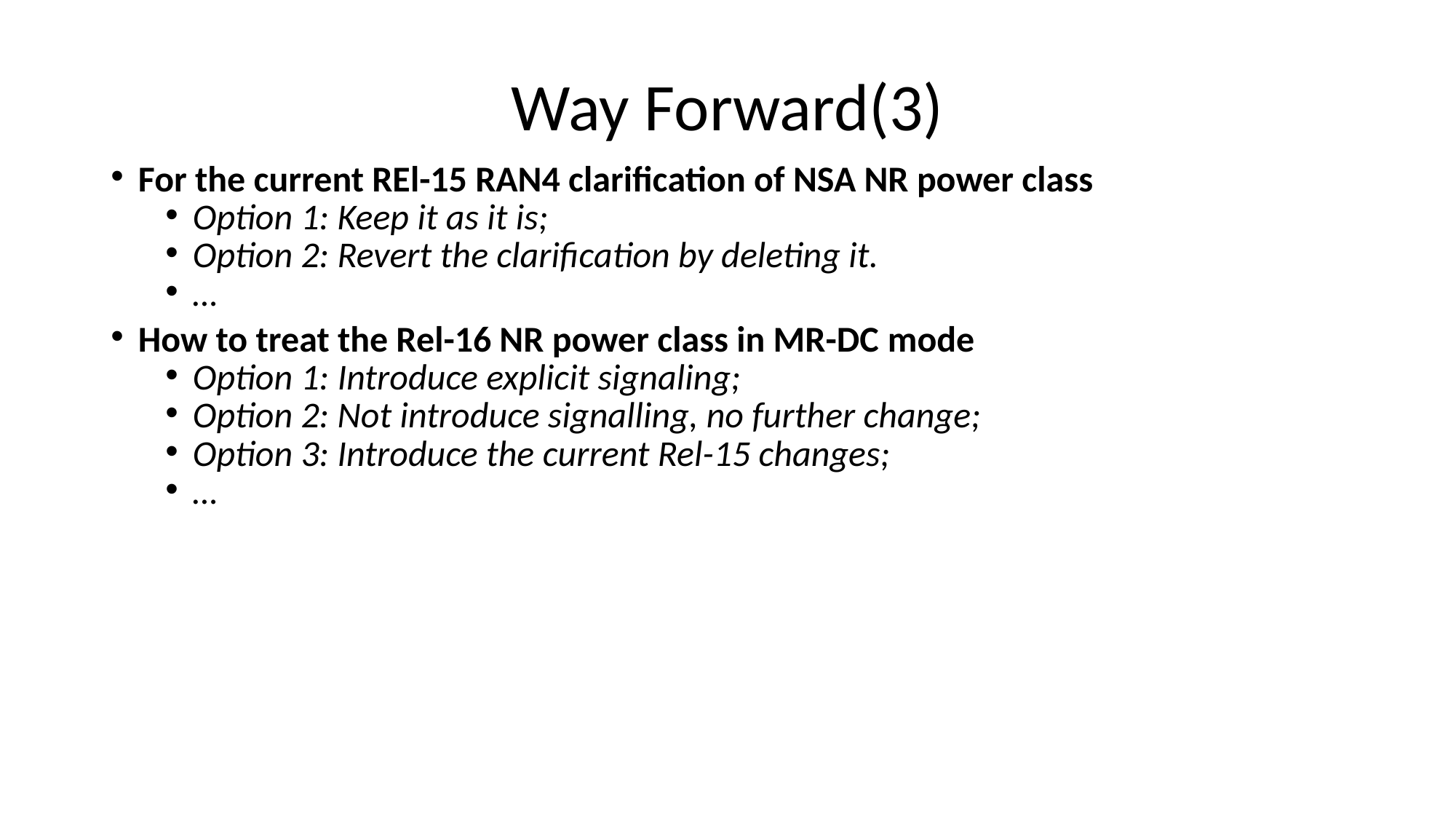

# Way Forward(3)
For the current REl-15 RAN4 clarification of NSA NR power class
Option 1: Keep it as it is;
Option 2: Revert the clarification by deleting it.
…
How to treat the Rel-16 NR power class in MR-DC mode
Option 1: Introduce explicit signaling;
Option 2: Not introduce signalling, no further change;
Option 3: Introduce the current Rel-15 changes;
…